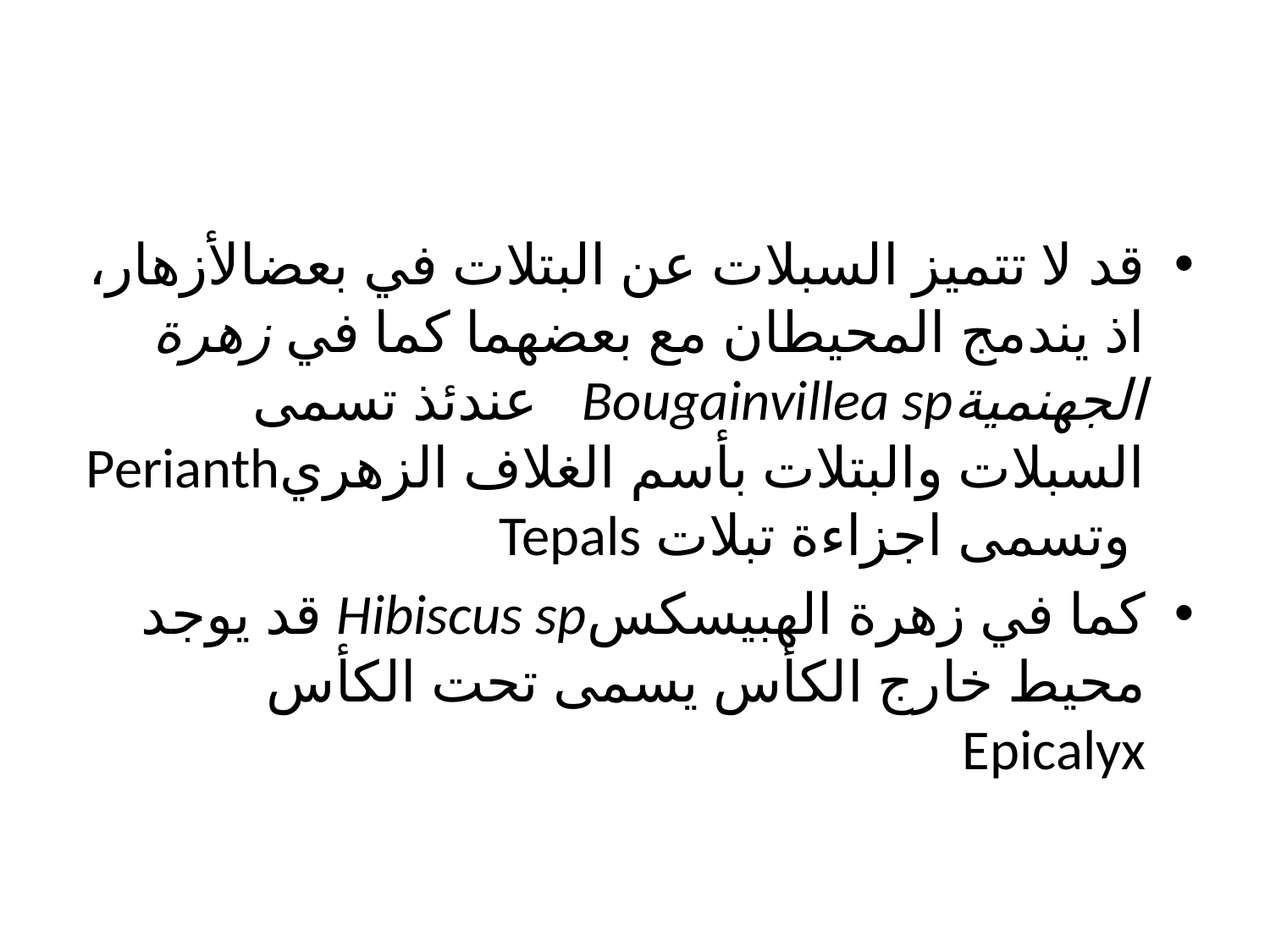

#
قد لا تتمیز السبلات عن البتلات في بعضالأزھار، اذ یندمج المحیطان مع بعضھما كما في زھرة الجھنمیةBougainvillea sp   عندئذ تسمى السبلات والبتلات بأسم الغلاف الزھريPerianth  وتسمى اجزاءة تبلات Tepals
كما في زھرة الھبیسكسHibiscus sp قد یوجد محیط خارج الكأس یسمى تحت الكأس Epicalyx